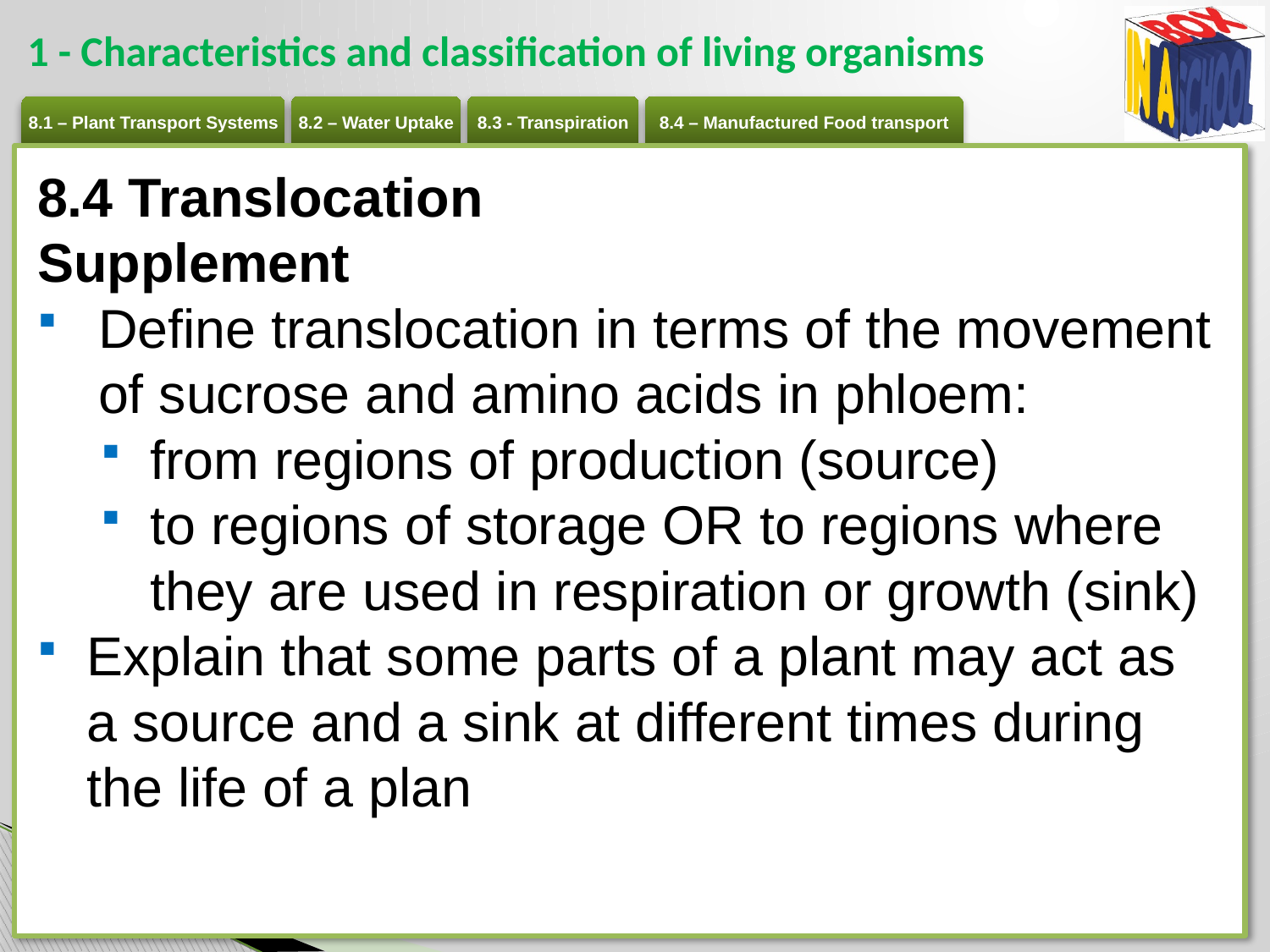

# 1 - Characteristics and classification of living organisms
8.4 Translocation
Supplement
Define translocation in terms of the movement of sucrose and amino acids in phloem:
from regions of production (source)
to regions of storage OR to regions where they are used in respiration or growth (sink)
Explain that some parts of a plant may act as a source and a sink at different times during the life of a plan